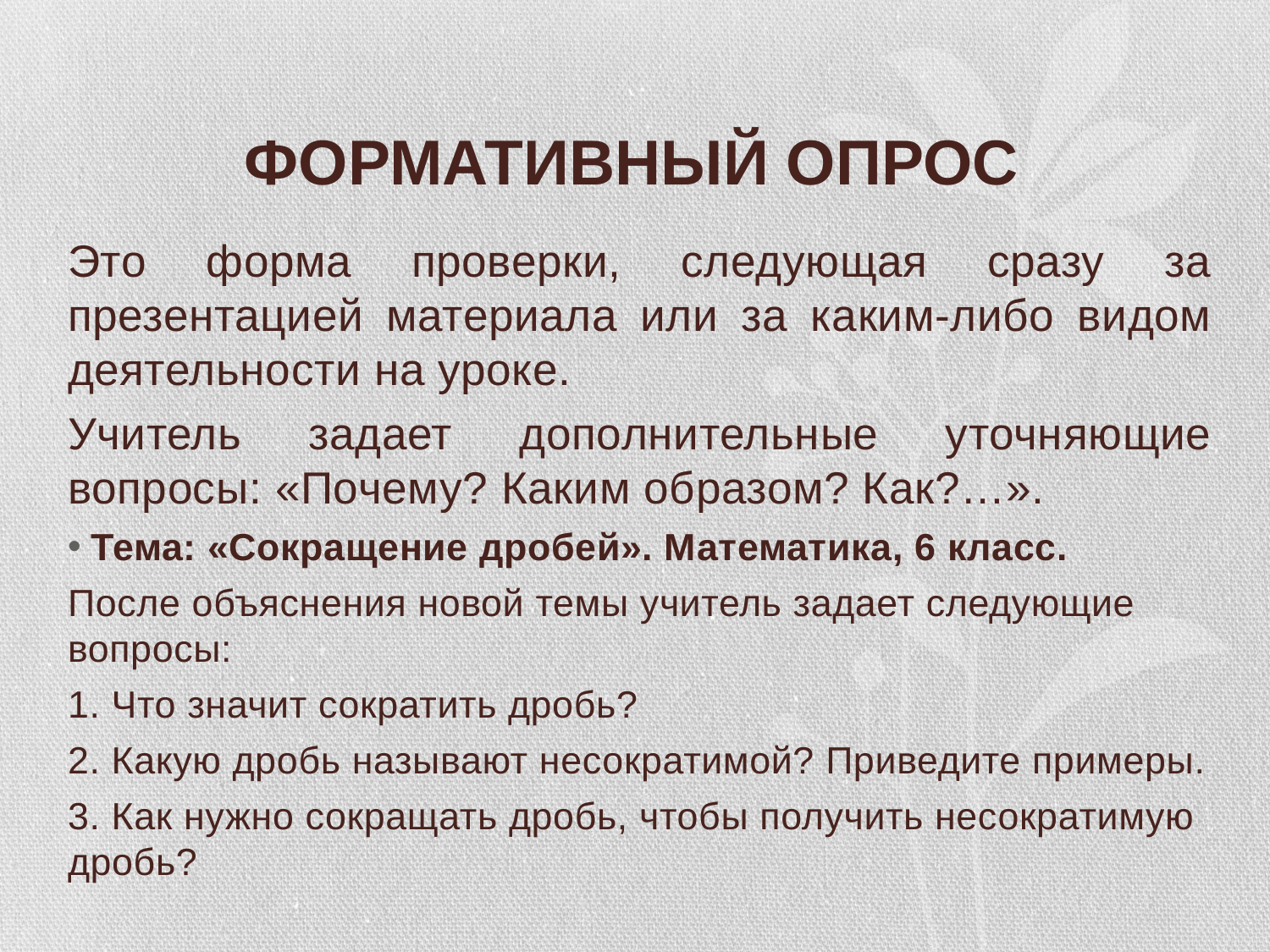

# ФОРМАТИВНЫЙ ОПРОС
Это форма проверки, следующая сразу за презентацией материала или за каким-либо видом деятельности на уроке.
Учитель задает дополнительные уточняющие вопросы: «Почему? Каким образом? Как?…».
Тема: «Сокращение дробей». Математика, 6 класс.
После объяснения новой темы учитель задает следующие вопросы:
1. Что значит сократить дробь?
2. Какую дробь называют несократимой? Приведите примеры.
3. Как нужно сокращать дробь, чтобы получить несократимую дробь?